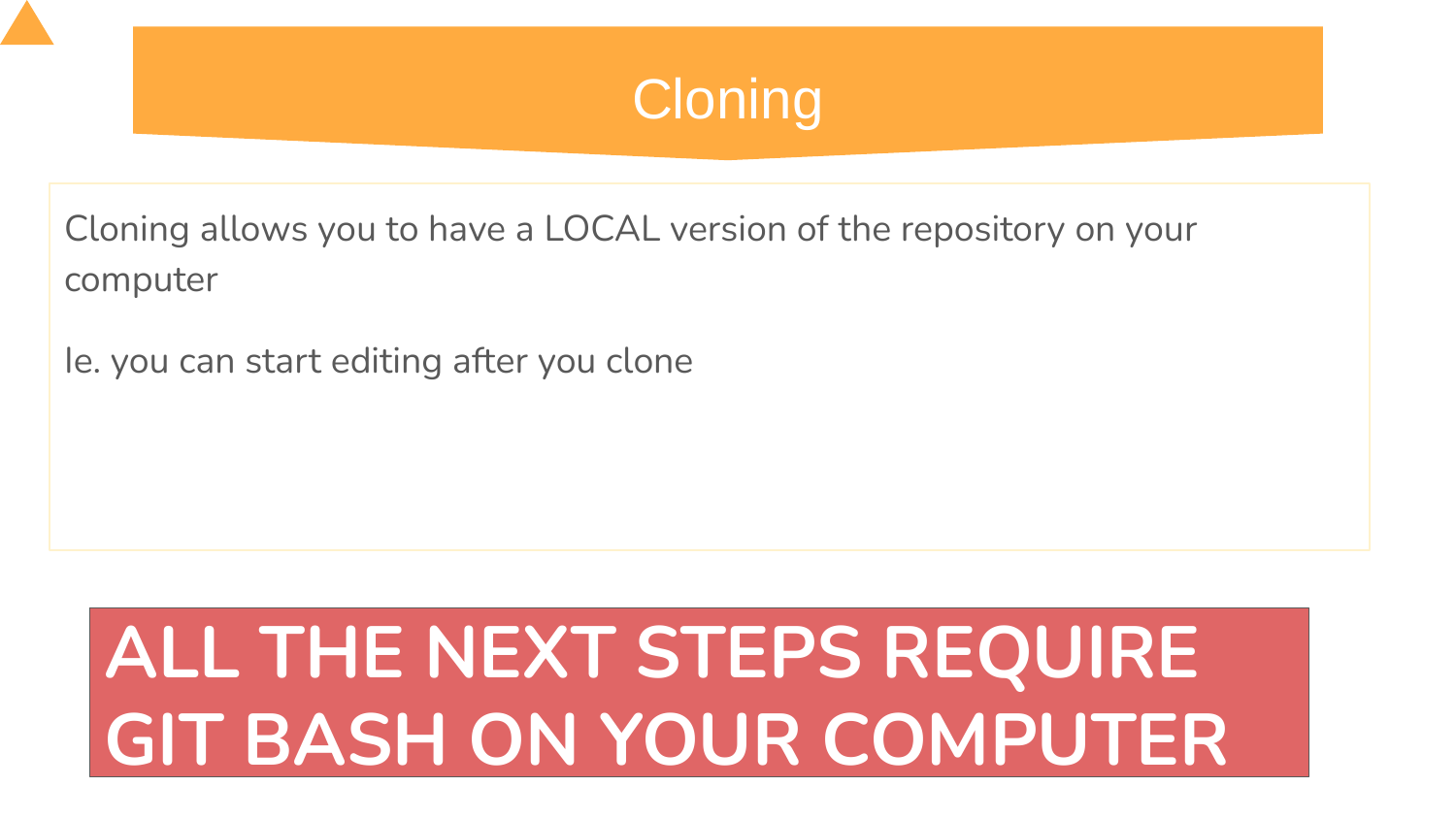

# Cloning
Cloning allows you to have a LOCAL version of the repository on your computer
Ie. you can start editing after you clone

ALL THE NEXT STEPS REQUIRE GIT BASH ON YOUR COMPUTER